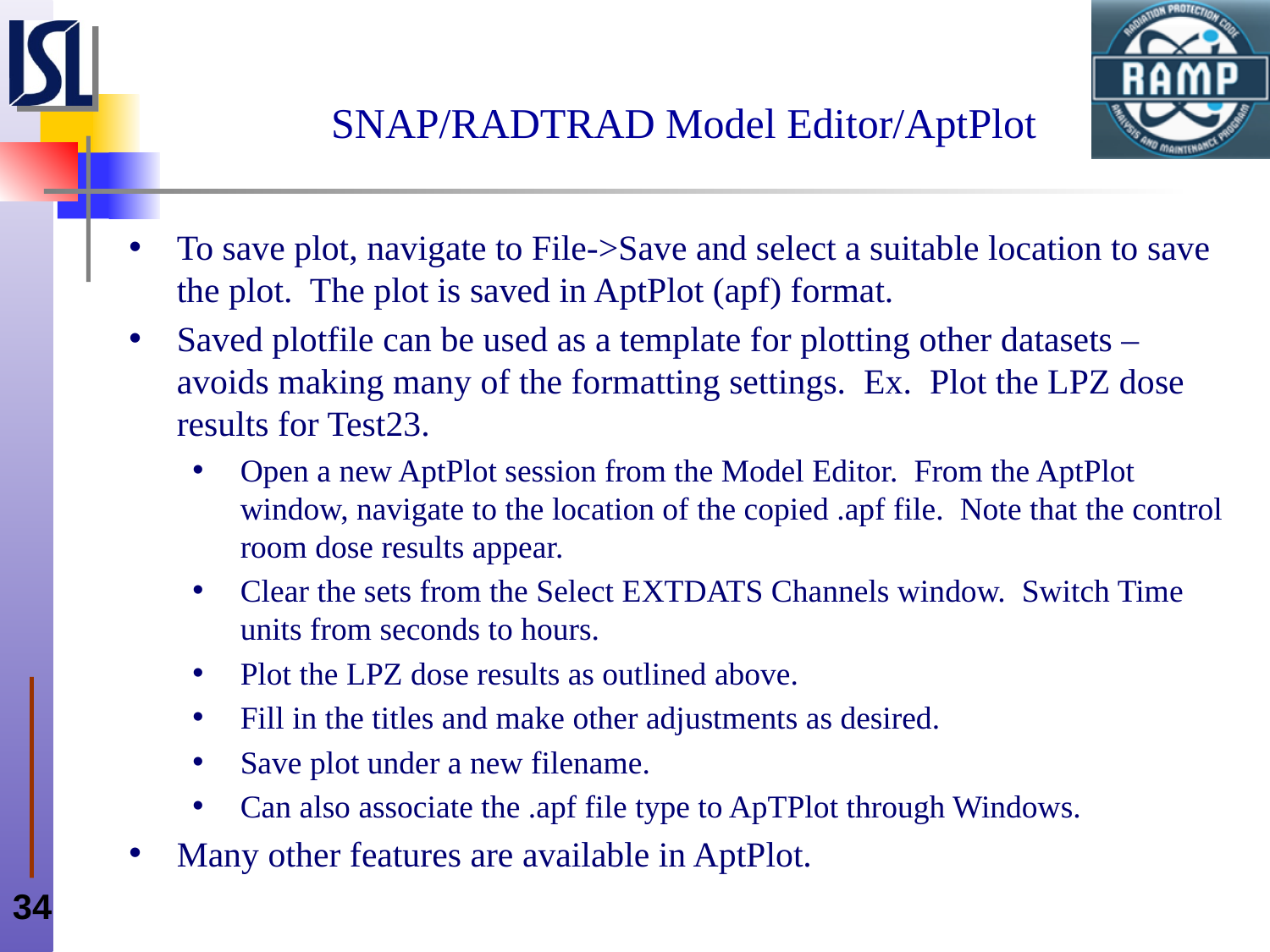

# SNAP/RADTRAD Model Editor/AptPlot
To save plot, navigate to File->Save and select a suitable location to save the plot.  The plot is saved in AptPlot (apf) format.
Saved plotfile can be used as a template for plotting other datasets – avoids making many of the formatting settings.  Ex.  Plot the LPZ dose results for Test23.
Open a new AptPlot session from the Model Editor.  From the AptPlot window, navigate to the location of the copied .apf file.  Note that the control room dose results appear.
Clear the sets from the Select EXTDATS Channels window.  Switch Time units from seconds to hours.
Plot the LPZ dose results as outlined above.
Fill in the titles and make other adjustments as desired.
Save plot under a new filename.
Can also associate the .apf file type to ApTPlot through Windows.
Many other features are available in AptPlot.